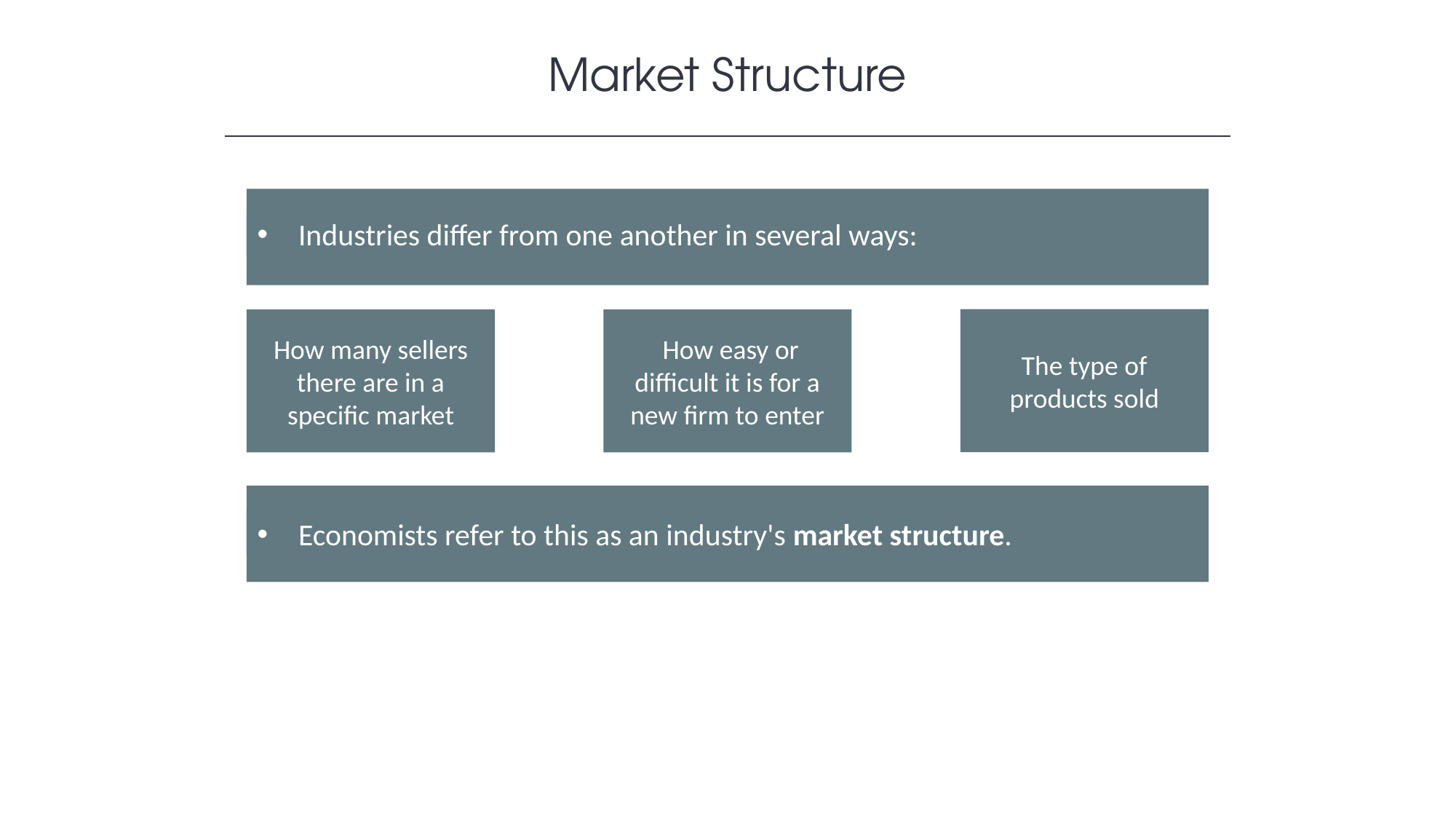

Market Structure

Industries differ from one another in several ways:
The type of products sold
How many sellers there are in a specific market
 How easy or difficult it is for a new firm to enter

Economists refer to this as an industry's market structure.